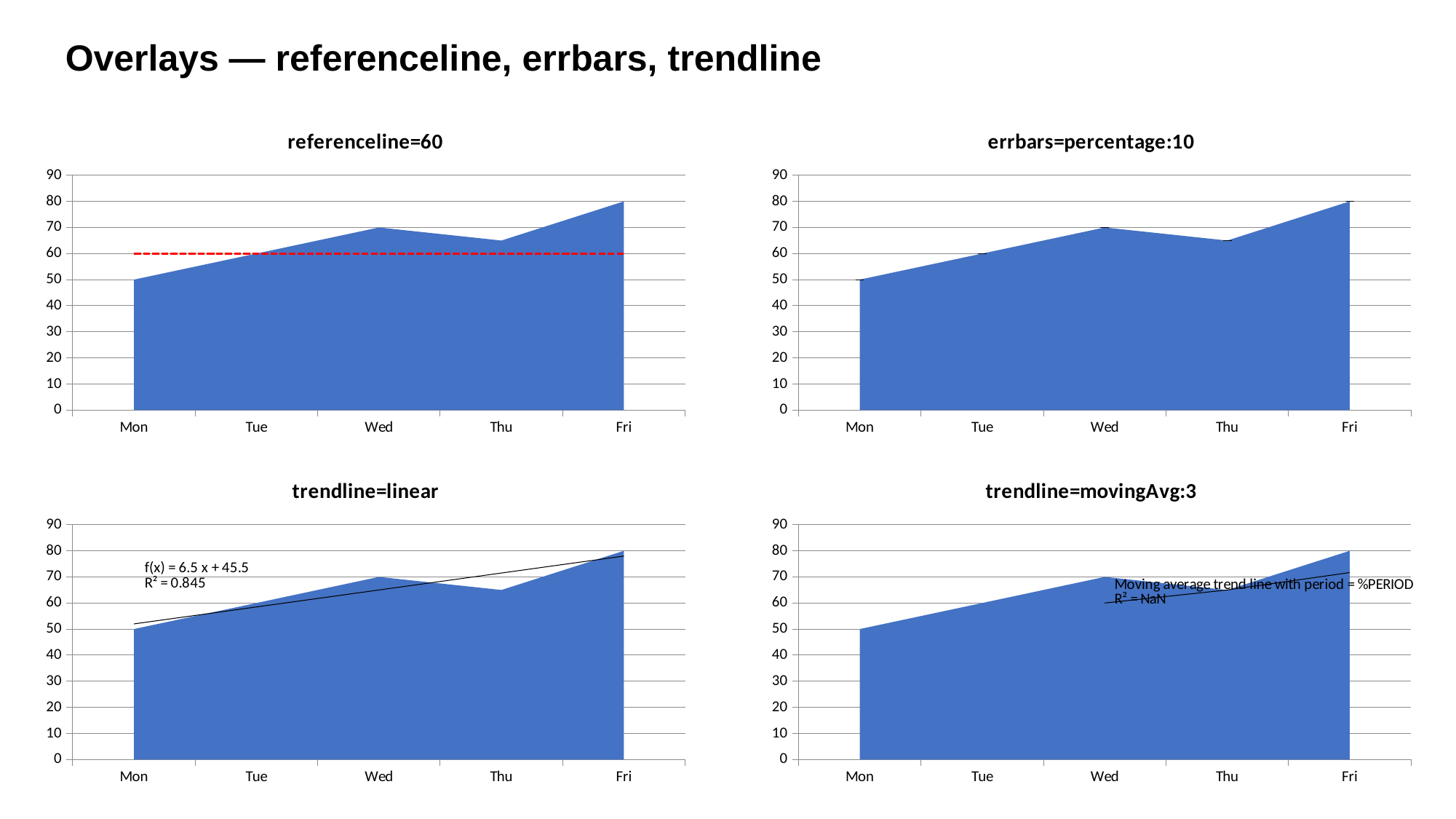

Overlays — referenceline, errbars, trendline

### Chart: referenceline=60

| Category |  |  |
|---|---|---|
| Mon | 50.0 | 60.0 |
| Tue | 60.0 | 60.0 |
| Wed | 70.0 | 60.0 |
| Thu | 65.0 | 60.0 |
| Fri | 80.0 | 60.0 |

### Chart: errbars=percentage:10

| Category |  |
|---|---|
| Mon | 50.0 |
| Tue | 60.0 |
| Wed | 70.0 |
| Thu | 65.0 |
| Fri | 80.0 |

### Chart: trendline=linear

| Category |  |
|---|---|
| Mon | 50.0 |
| Tue | 60.0 |
| Wed | 70.0 |
| Thu | 65.0 |
| Fri | 80.0 |

### Chart: trendline=movingAvg:3

| Category |  |
|---|---|
| Mon | 50.0 |
| Tue | 60.0 |
| Wed | 70.0 |
| Thu | 65.0 |
| Fri | 80.0 |